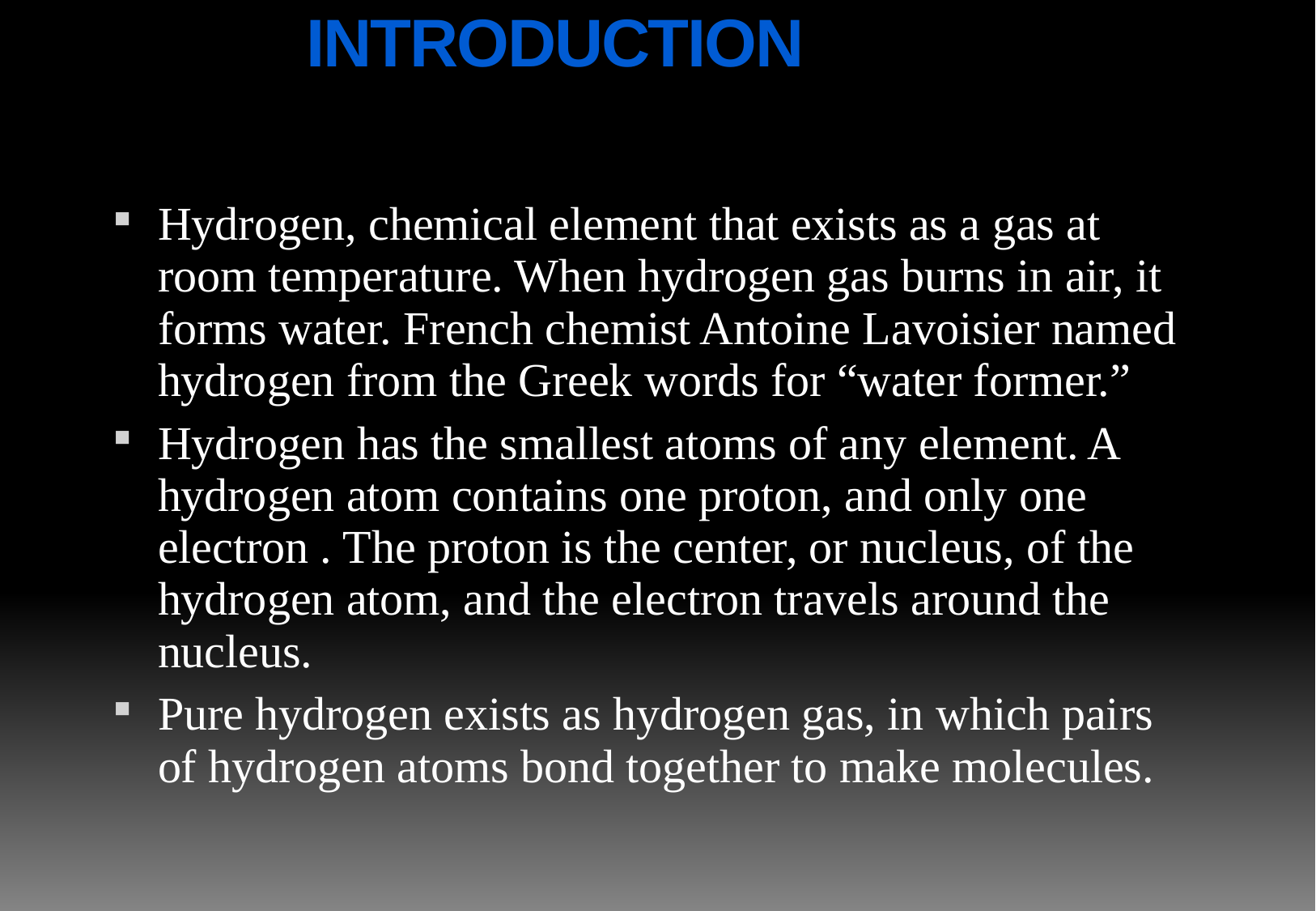

INTRODUCTION
Hydrogen, chemical element that exists as a gas at room temperature. When hydrogen gas burns in air, it forms water. French chemist Antoine Lavoisier named hydrogen from the Greek words for “water former.”
Hydrogen has the smallest atoms of any element. A hydrogen atom contains one proton, and only one electron . The proton is the center, or nucleus, of the hydrogen atom, and the electron travels around the nucleus.
Pure hydrogen exists as hydrogen gas, in which pairs of hydrogen atoms bond together to make molecules.